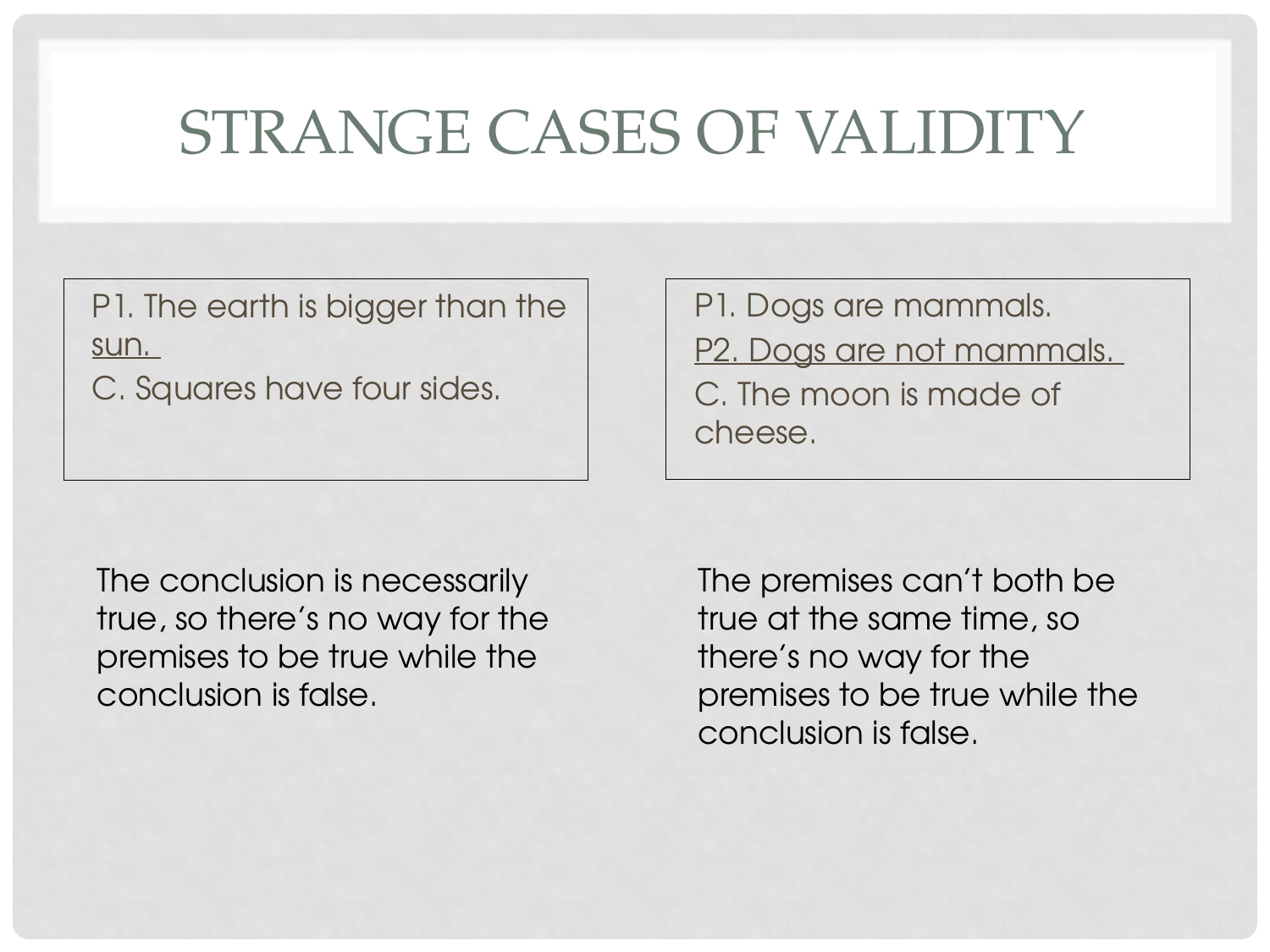

# Strange cases of validity
P1. The earth is bigger than the sun.
C. Squares have four sides.
P1. Dogs are mammals.
P2. Dogs are not mammals.
C. The moon is made of cheese.
The conclusion is necessarily
true, so there’s no way for the premises to be true while the conclusion is false.
The premises can’t both be true at the same time, so there’s no way for the premises to be true while the conclusion is false.